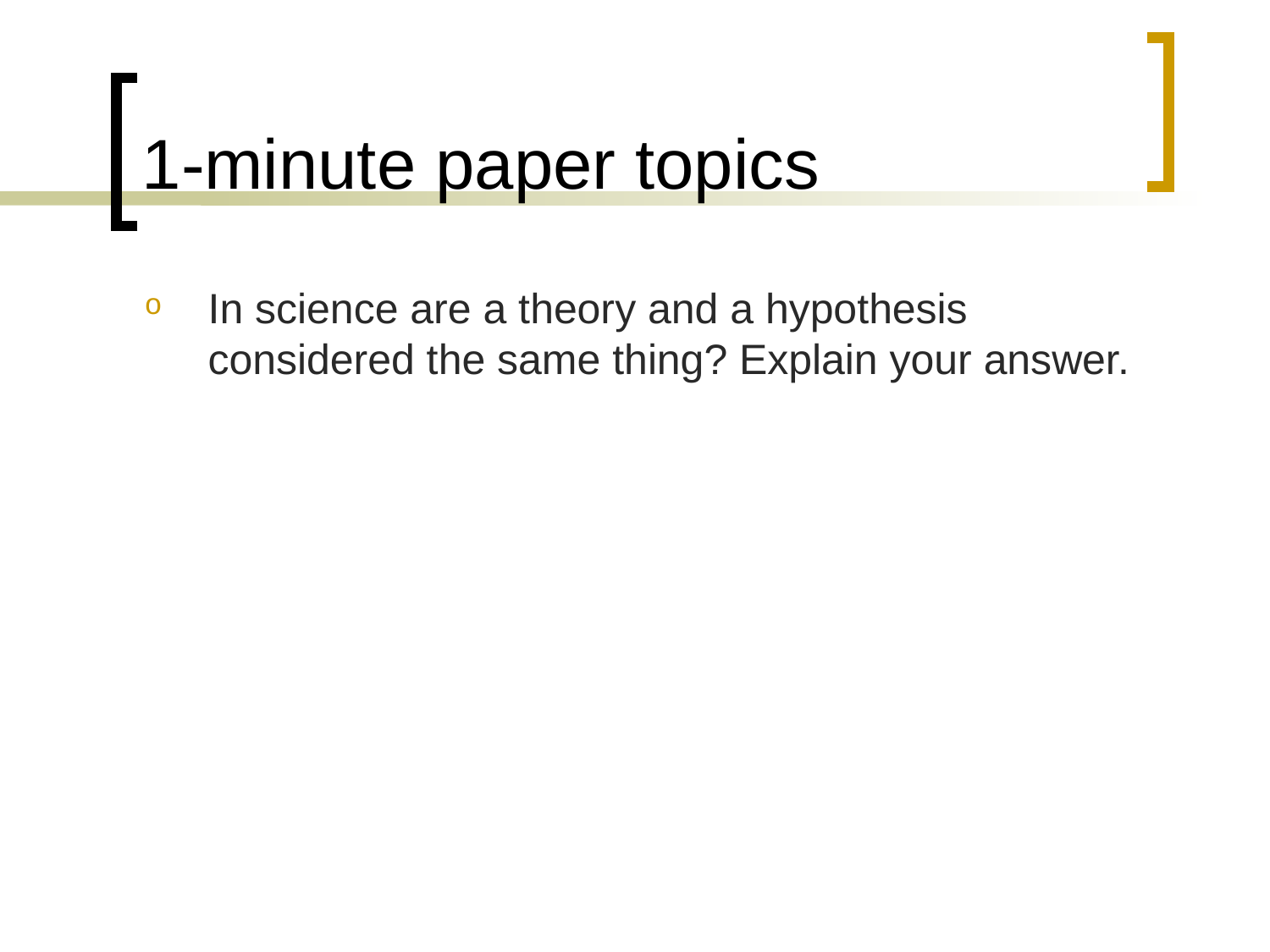

# 1-minute paper topics
In science are a theory and a hypothesis considered the same thing? Explain your answer.